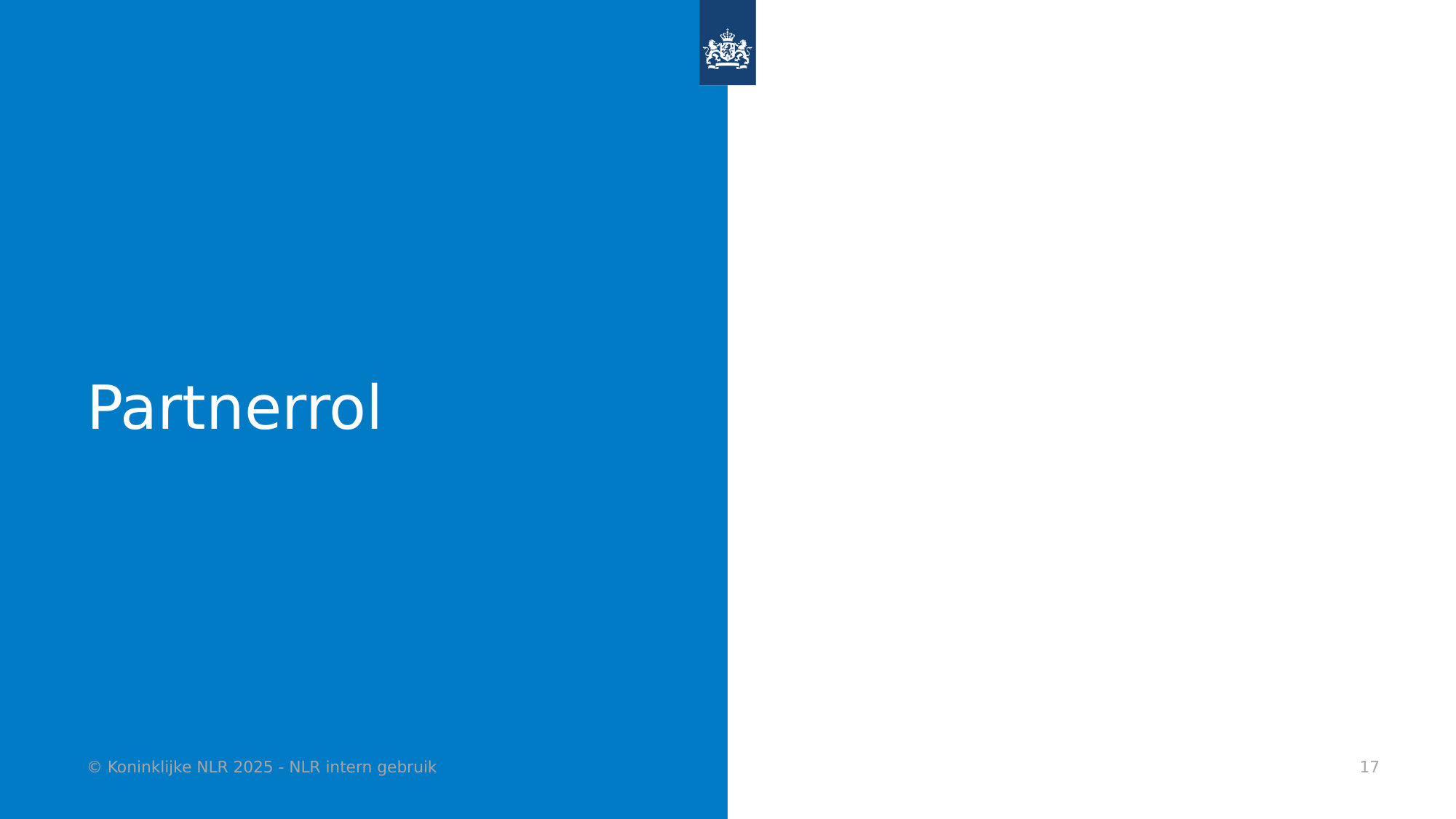

# Partnerrol
© Koninklijke NLR 2025 - NLR intern gebruik
17